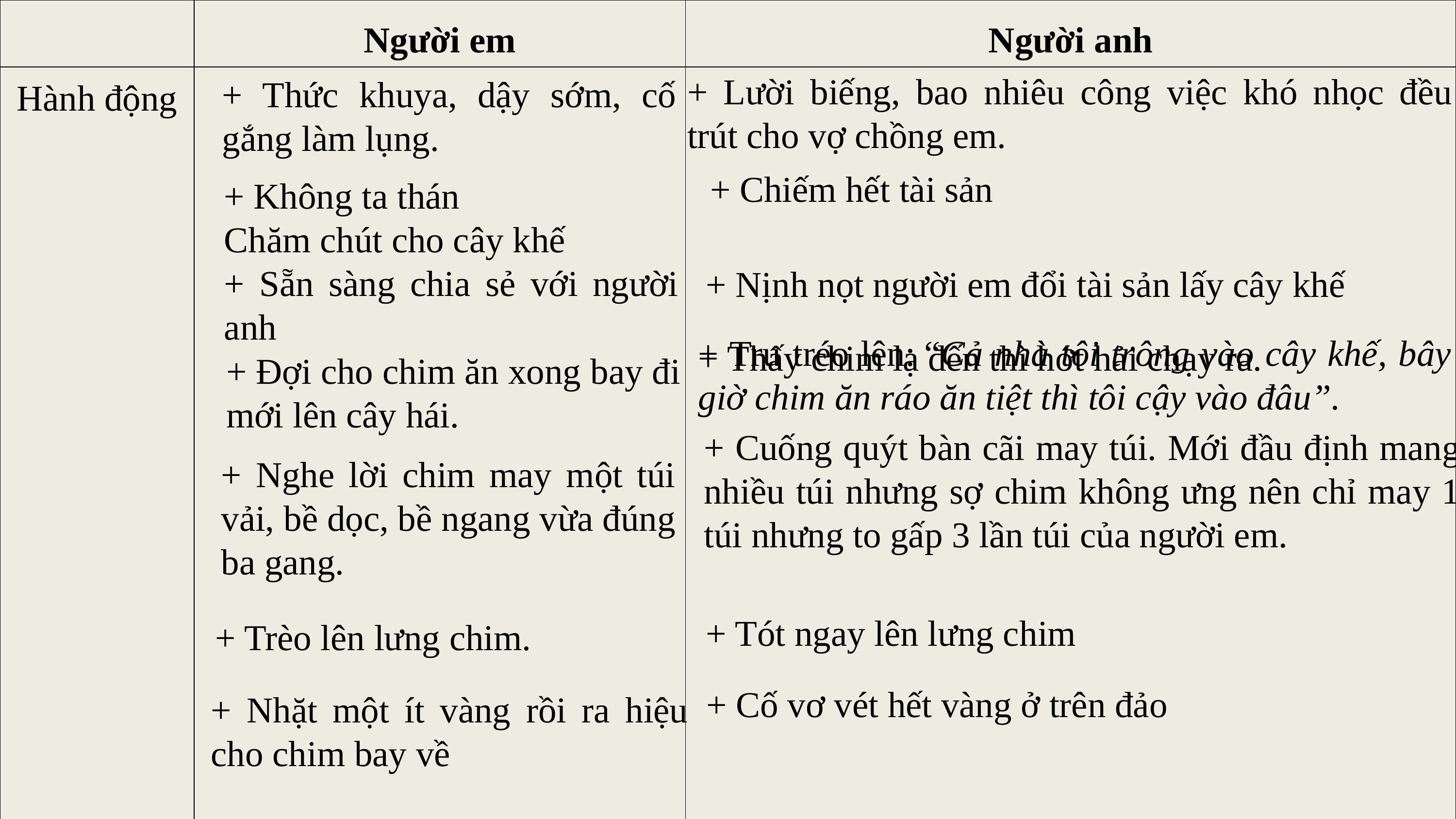

|  | Người em | Người anh |
| --- | --- | --- |
|  |  |  |
+ Lười biếng, bao nhiêu công việc khó nhọc đều trút cho vợ chồng em.
+ Thức khuya, dậy sớm, cố gắng làm lụng.
Hành động
+ Chiếm hết tài sản
+ Không ta thán
Chăm chút cho cây khế
+ Sẵn sàng chia sẻ với người anh

+ Nịnh nọt người em đổi tài sản lấy cây khế
+ Tru tréo lên: “Cả nhà tôi trông vào cây khế, bây giờ chim ăn ráo ăn tiệt thì tôi cậy vào đâu”.

+ Thấy chim lạ đến thì hớt hải chạy ra.

+ Đợi cho chim ăn xong bay đi mới lên cây hái.

+ Cuống quýt bàn cãi may túi. Mới đầu định mang nhiều túi nhưng sợ chim không ưng nên chỉ may 1 túi nhưng to gấp 3 lần túi của người em.

+ Nghe lời chim may một túi vải, bề dọc, bề ngang vừa đúng ba gang.

+ Tót ngay lên lưng chim

+ Trèo lên lưng chim.

+ Cố vơ vét hết vàng ở trên đảo

+ Nhặt một ít vàng rồi ra hiệu cho chim bay về